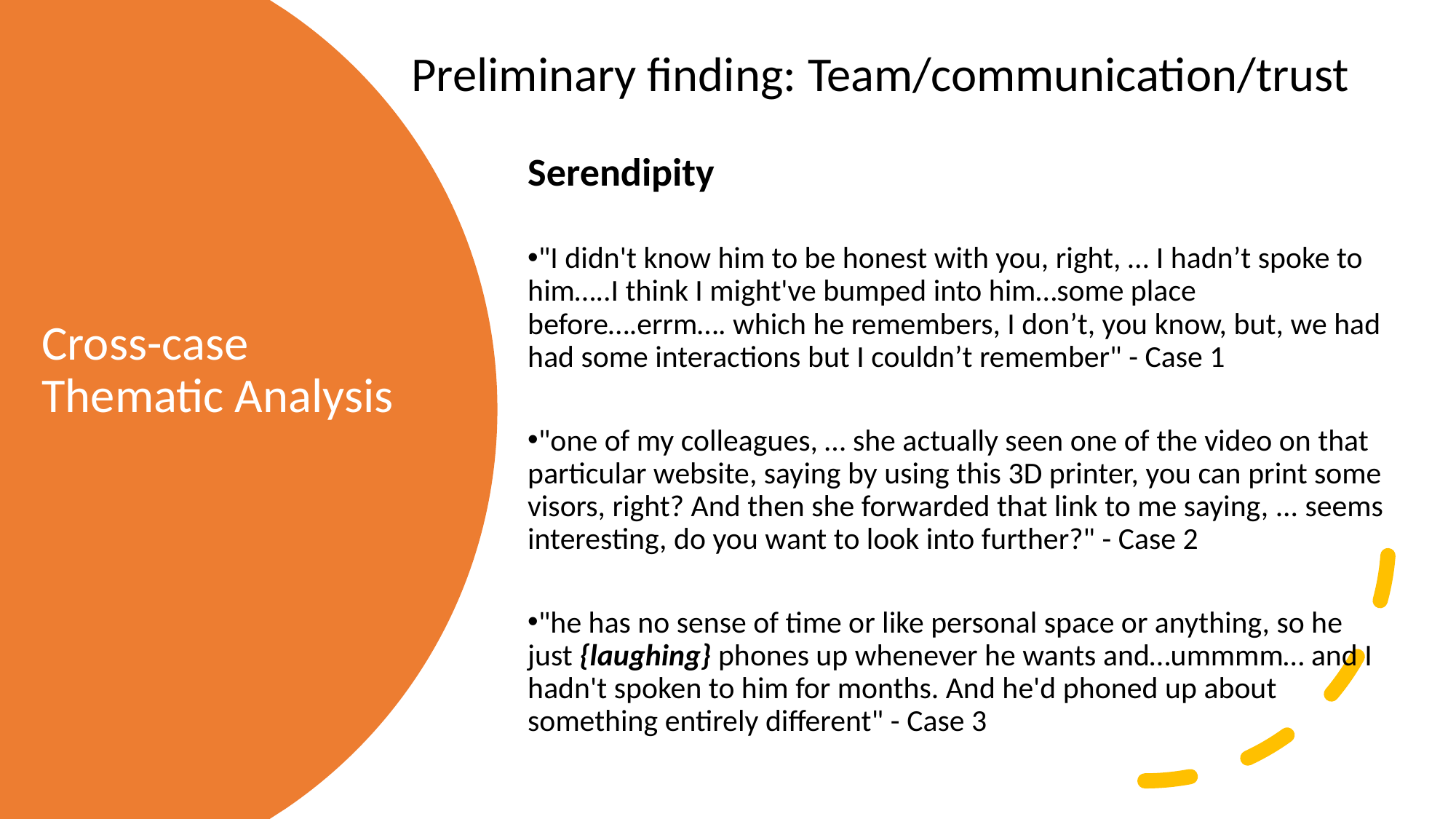

Preliminary finding: Team/communication/trust

# Cross-case Thematic Analysis
Serendipity

"I didn't know him to be honest with you, right, … I hadn’t spoke to him…..I think I might've bumped into him…some place before….errm…. which he remembers, I don’t, you know, but, we had had some interactions but I couldn’t remember" - Case 1

"one of my colleagues, … she actually seen one of the video on that particular website, saying by using this 3D printer, you can print some visors, right? And then she forwarded that link to me saying, ... seems interesting, do you want to look into further?" - Case 2

"he has no sense of time or like personal space or anything, so he just {laughing} phones up whenever he wants and…ummmm… and I hadn't spoken to him for months. And he'd phoned up about something entirely different" - Case 3